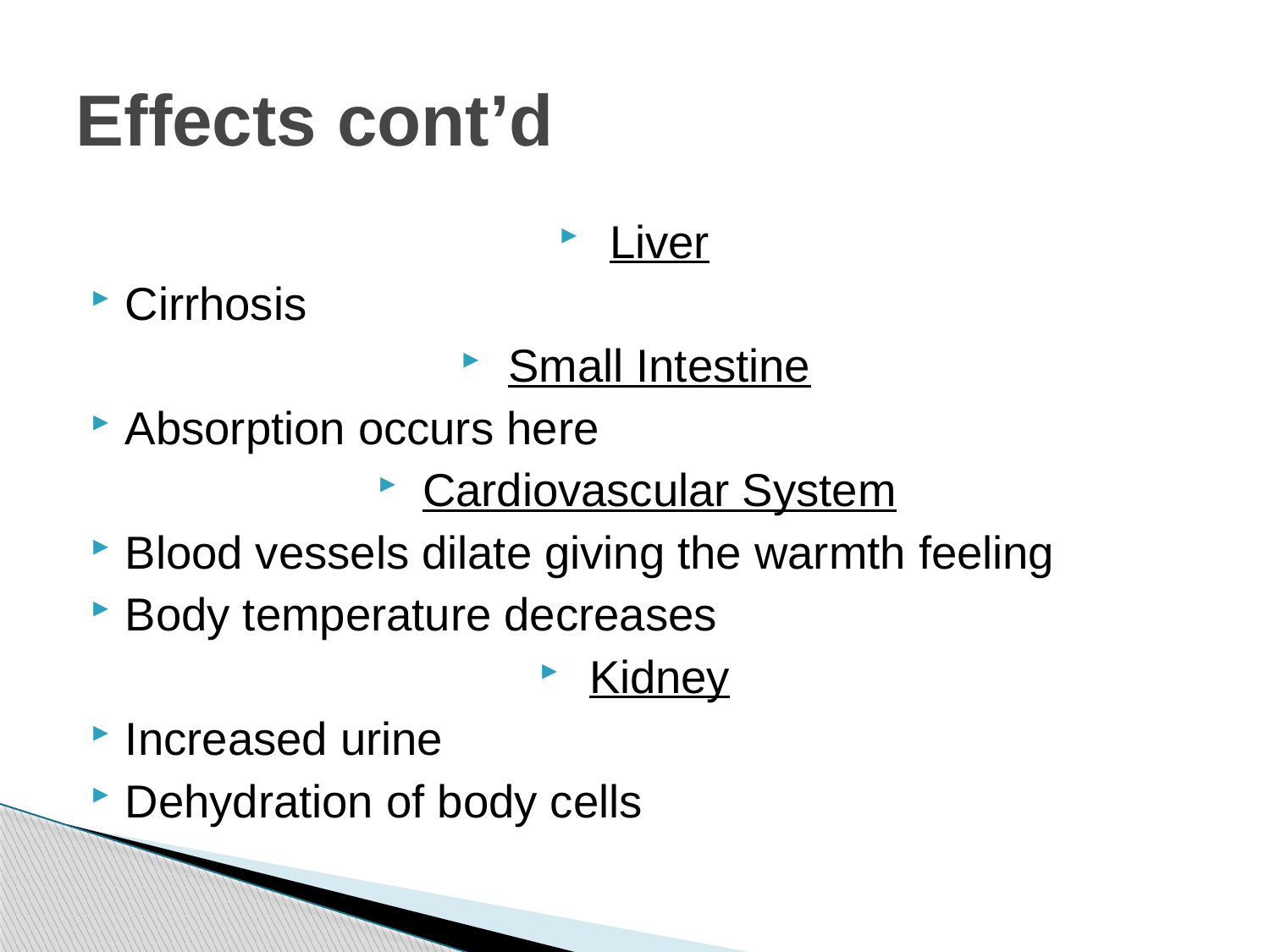

# Effects cont’d
Liver
Cirrhosis
Small Intestine
Absorption occurs here
Cardiovascular System
Blood vessels dilate giving the warmth feeling
Body temperature decreases
Kidney
Increased urine
Dehydration of body cells